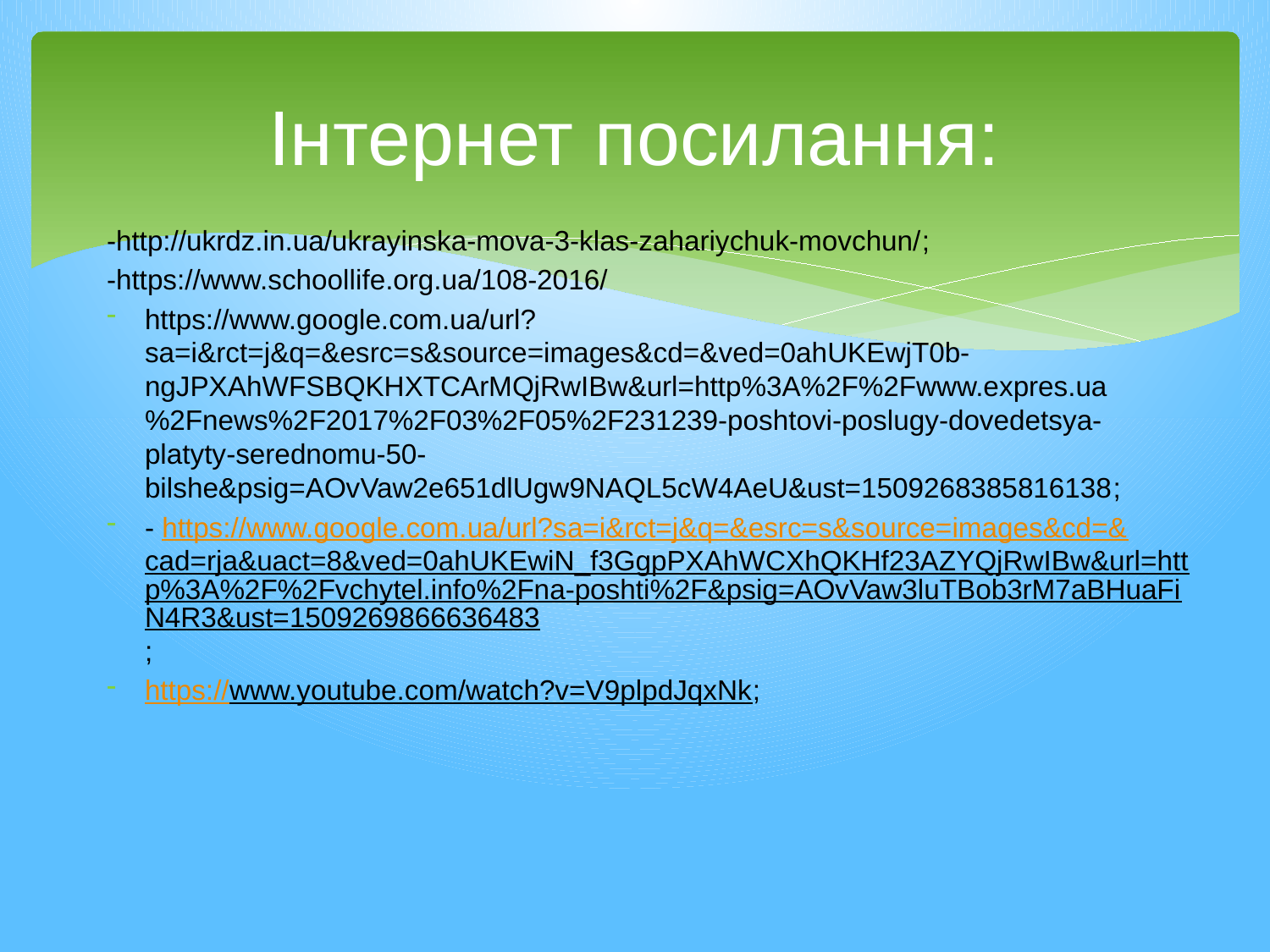

# Інтернет посилання:
-http://ukrdz.in.ua/ukrayinska-mova-3-klas-zahariychuk-movchun/;
-https://www.schoollife.org.ua/108-2016/
https://www.google.com.ua/url?sa=i&rct=j&q=&esrc=s&source=images&cd=&ved=0ahUKEwjT0b-ngJPXAhWFSBQKHXTCArMQjRwIBw&url=http%3A%2F%2Fwww.expres.ua%2Fnews%2F2017%2F03%2F05%2F231239-poshtovi-poslugy-dovedetsya-platyty-serednomu-50-bilshe&psig=AOvVaw2e651dlUgw9NAQL5cW4AeU&ust=1509268385816138;
- https://www.google.com.ua/url?sa=i&rct=j&q=&esrc=s&source=images&cd=&cad=rja&uact=8&ved=0ahUKEwiN_f3GgpPXAhWCXhQKHf23AZYQjRwIBw&url=http%3A%2F%2Fvchytel.info%2Fna-poshti%2F&psig=AOvVaw3luTBob3rM7aBHuaFiN4R3&ust=1509269866636483;
https://www.youtube.com/watch?v=V9plpdJqxNk;